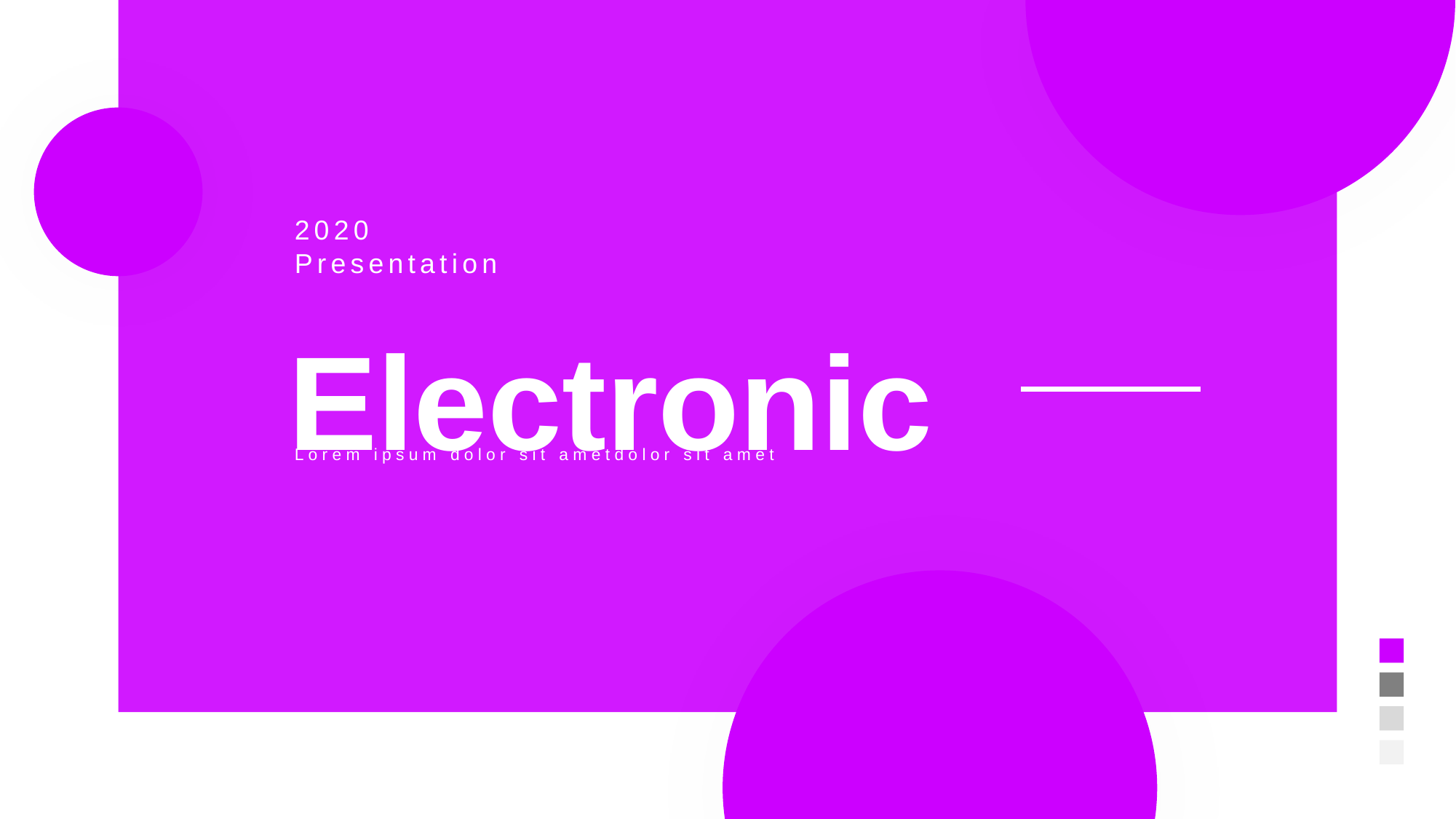

2020 Presentation
Electronic
Lorem ipsum dolor sit ametdolor sit amet